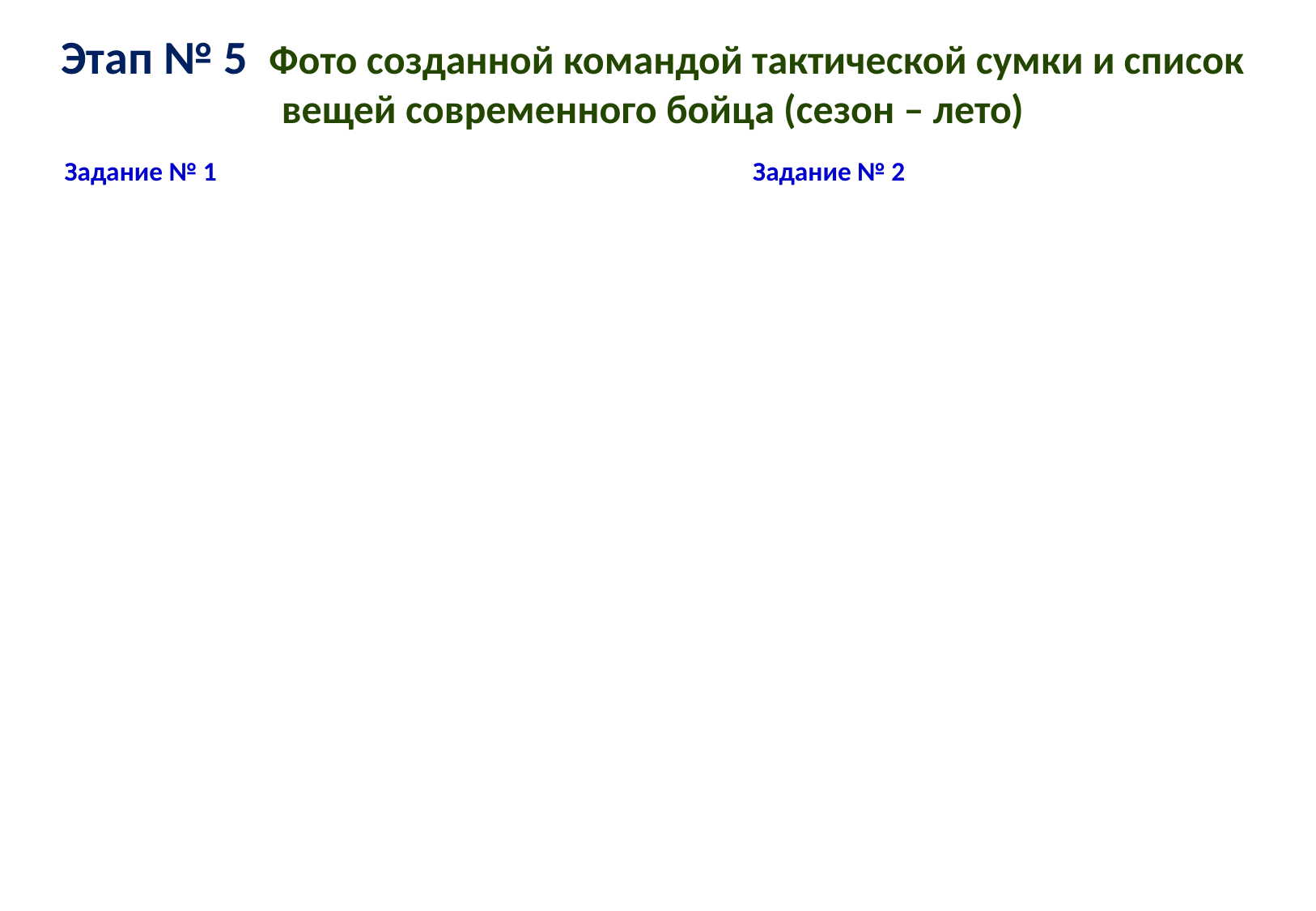

# Этап № 5  Фото созданной командой тактической сумки и список вещей современного бойца (сезон – лето)
Задание № 1
Задание № 2